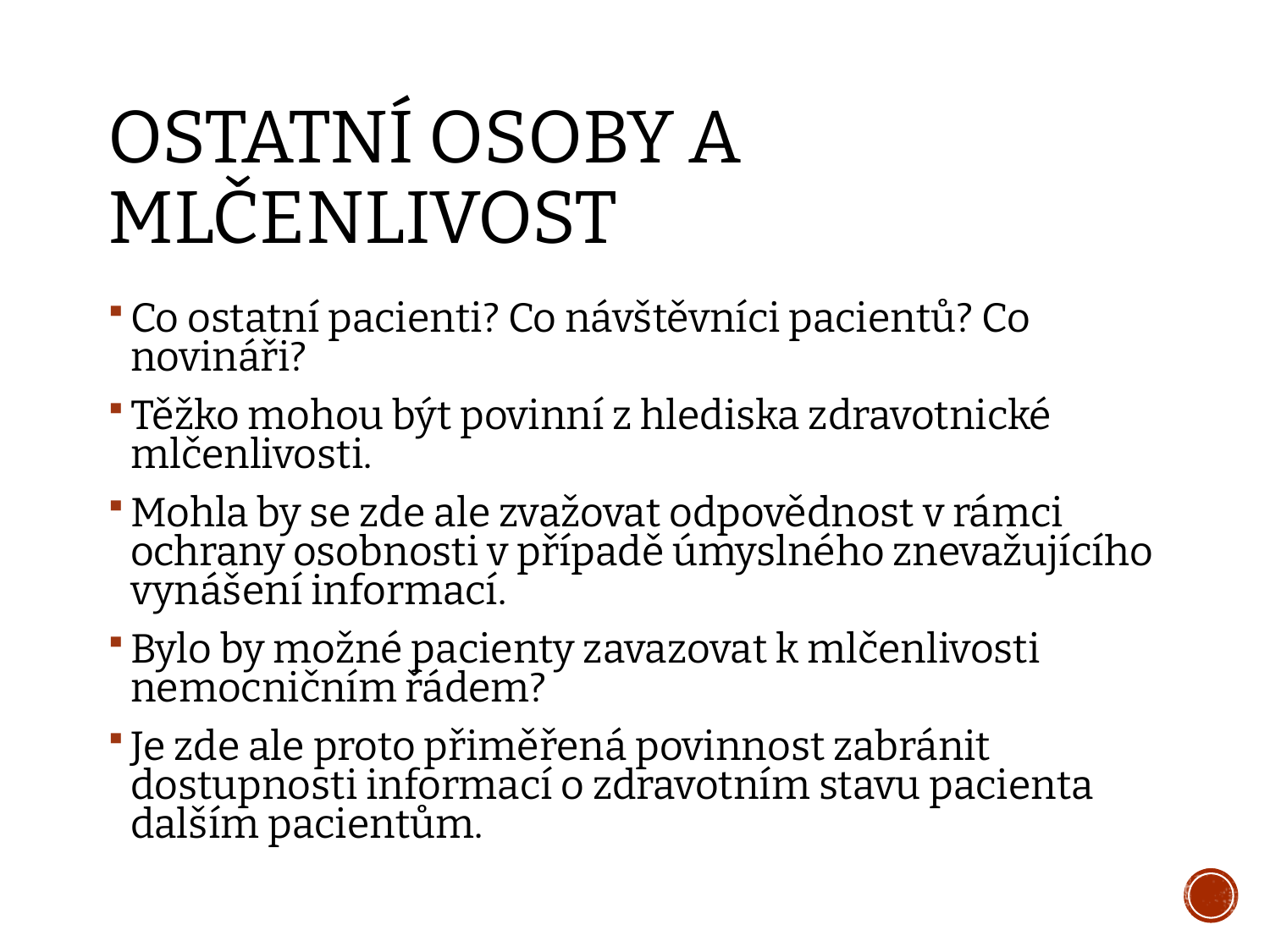

# Ostatní osoby a mlčenlivost
Co ostatní pacienti? Co návštěvníci pacientů? Co novináři?
Těžko mohou být povinní z hlediska zdravotnické mlčenlivosti.
Mohla by se zde ale zvažovat odpovědnost v rámci ochrany osobnosti v případě úmyslného znevažujícího vynášení informací.
Bylo by možné pacienty zavazovat k mlčenlivosti nemocničním řádem?
Je zde ale proto přiměřená povinnost zabránit dostupnosti informací o zdravotním stavu pacienta dalším pacientům.